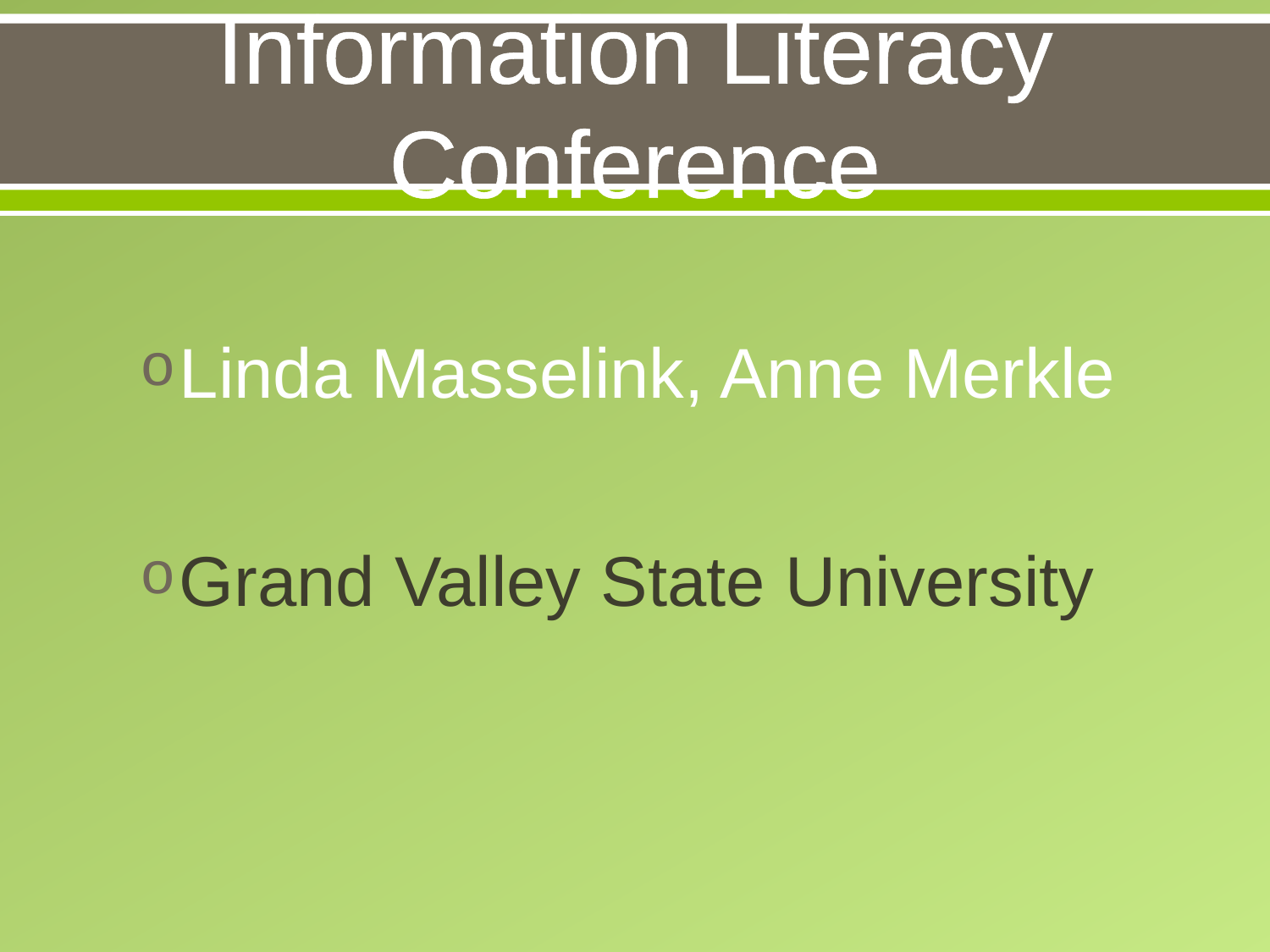

# Information Literacy Conference

Linda Masselink, Anne Merkle

Grand Valley State University